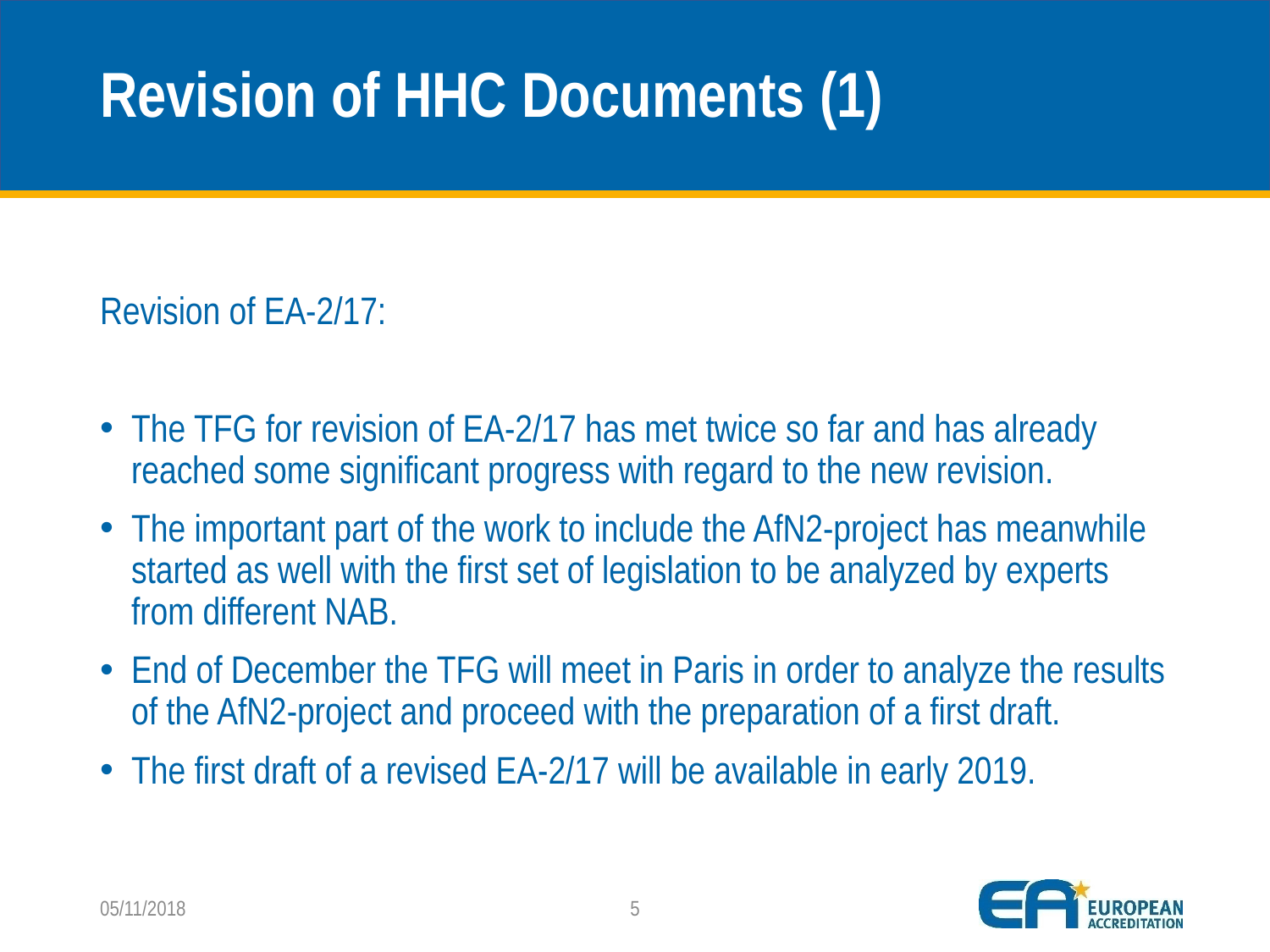

# Revision of HHC Documents (1)

Revision of EA-2/17:

The TFG for revision of EA-2/17 has met twice so far and has already reached some significant progress with regard to the new revision.
The important part of the work to include the AfN2-project has meanwhile started as well with the first set of legislation to be analyzed by experts from different NAB.
End of December the TFG will meet in Paris in order to analyze the results of the AfN2-project and proceed with the preparation of a first draft.
The first draft of a revised EA-2/17 will be available in early 2019.

05/11/2018
5